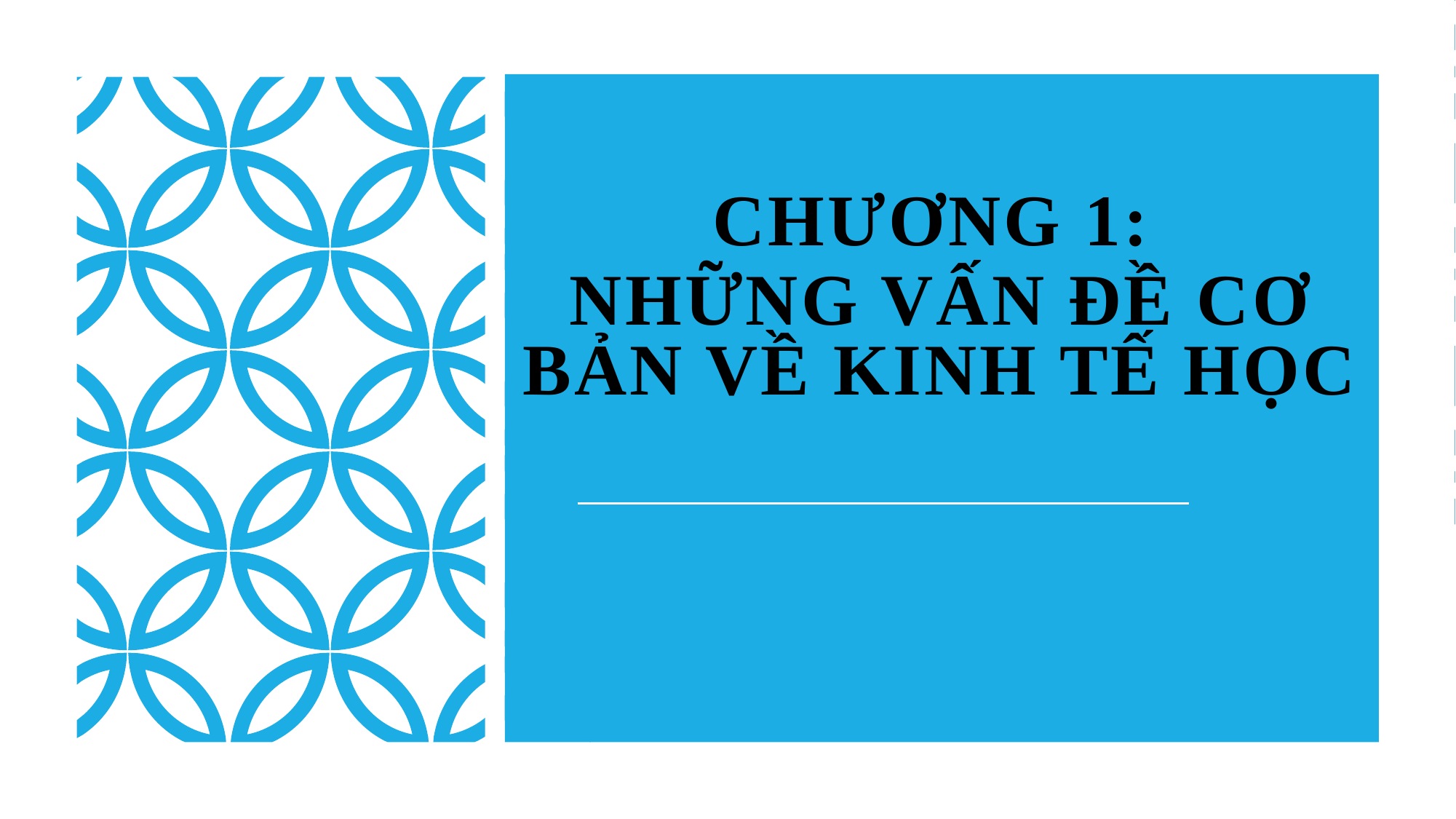

CHƯƠNG 1:
NHỮNG VẤN ĐỀ CƠ BẢN VỀ KINH TẾ HỌC